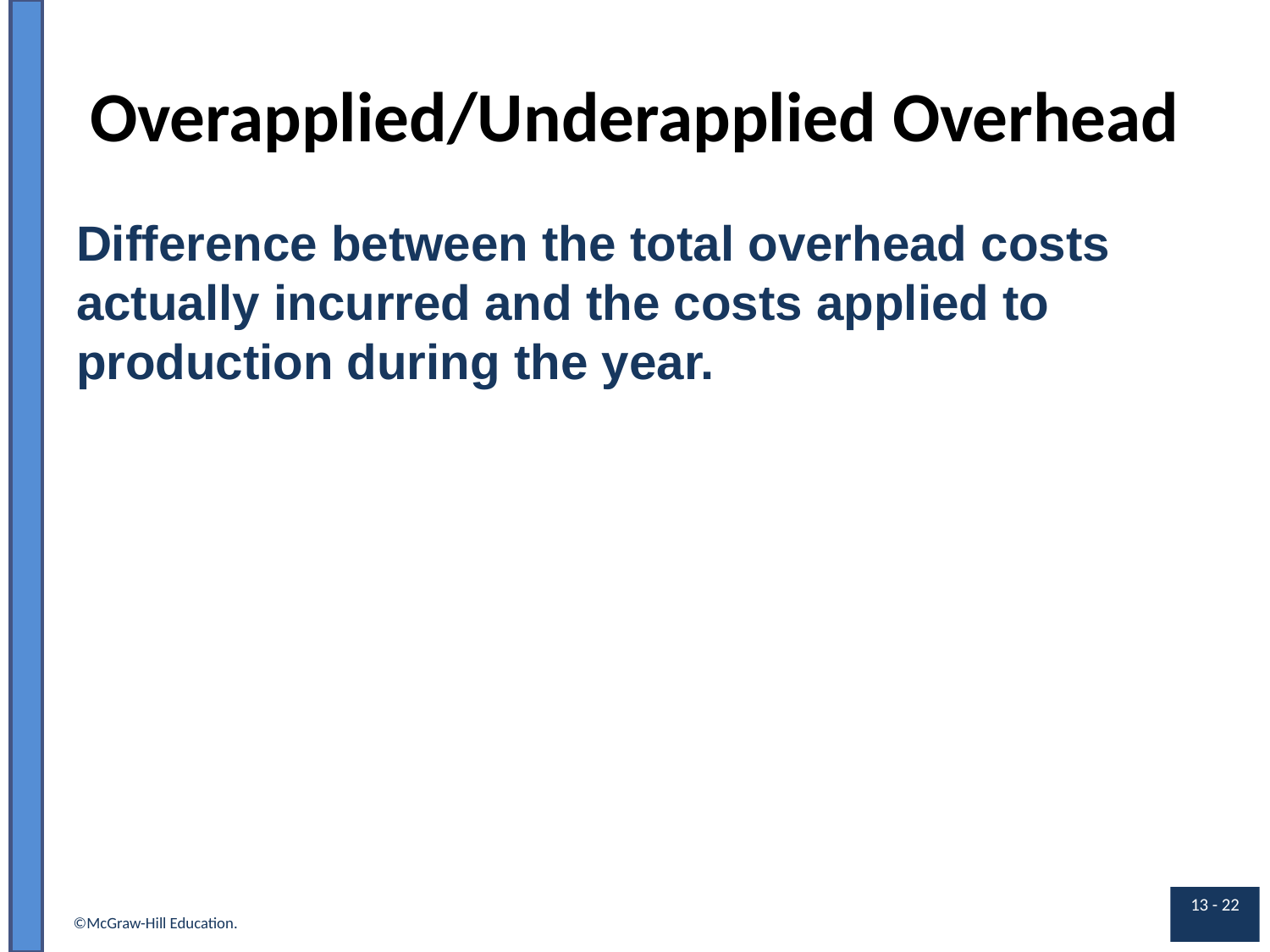

# Overapplied/Underapplied Overhead
Difference between the total overhead costs actually incurred and the costs applied to production during the year.